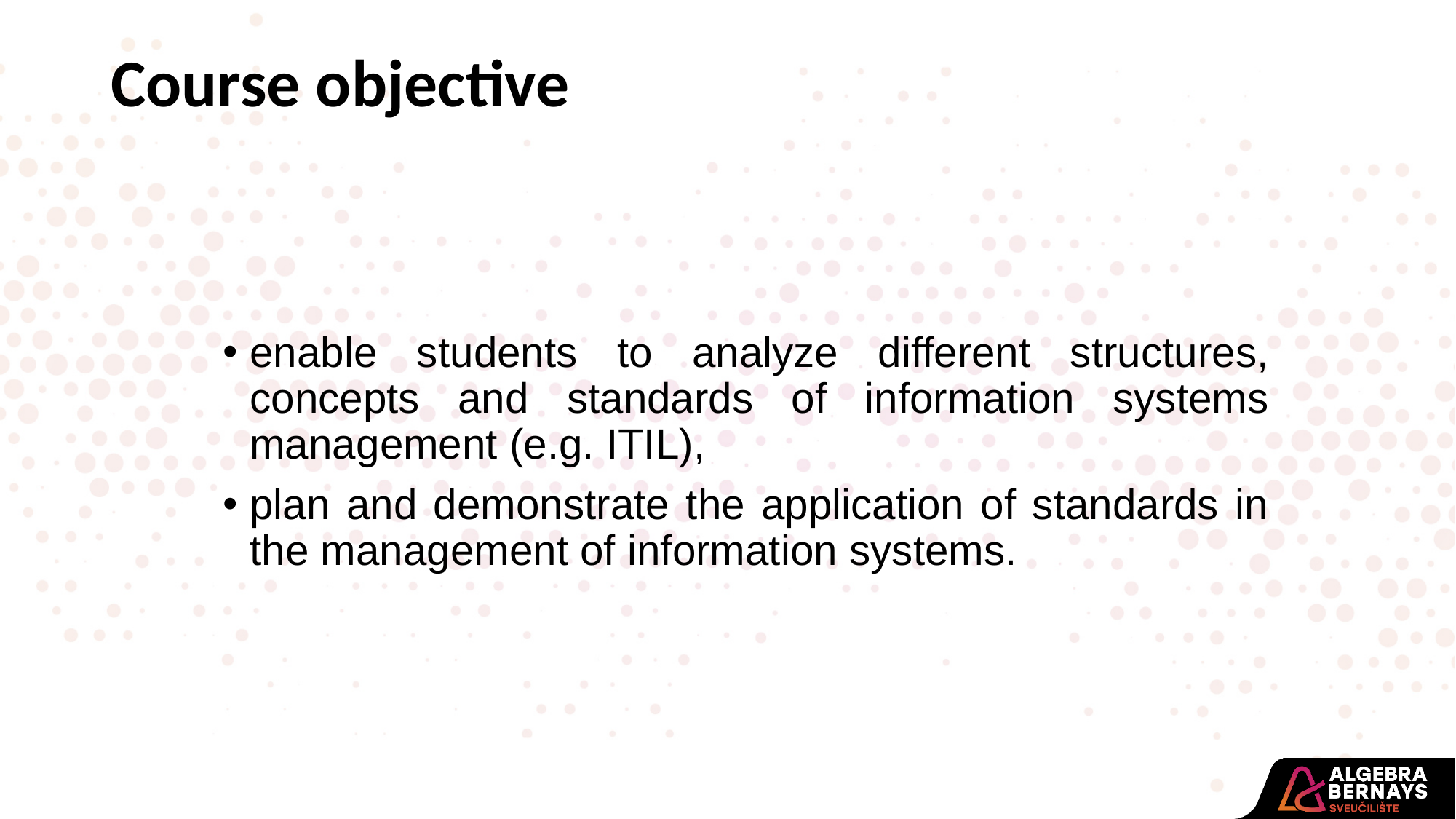

Course objective
enable students to analyze different structures, concepts and standards of information systems management (e.g. ITIL),
plan and demonstrate the application of standards in the management of information systems.